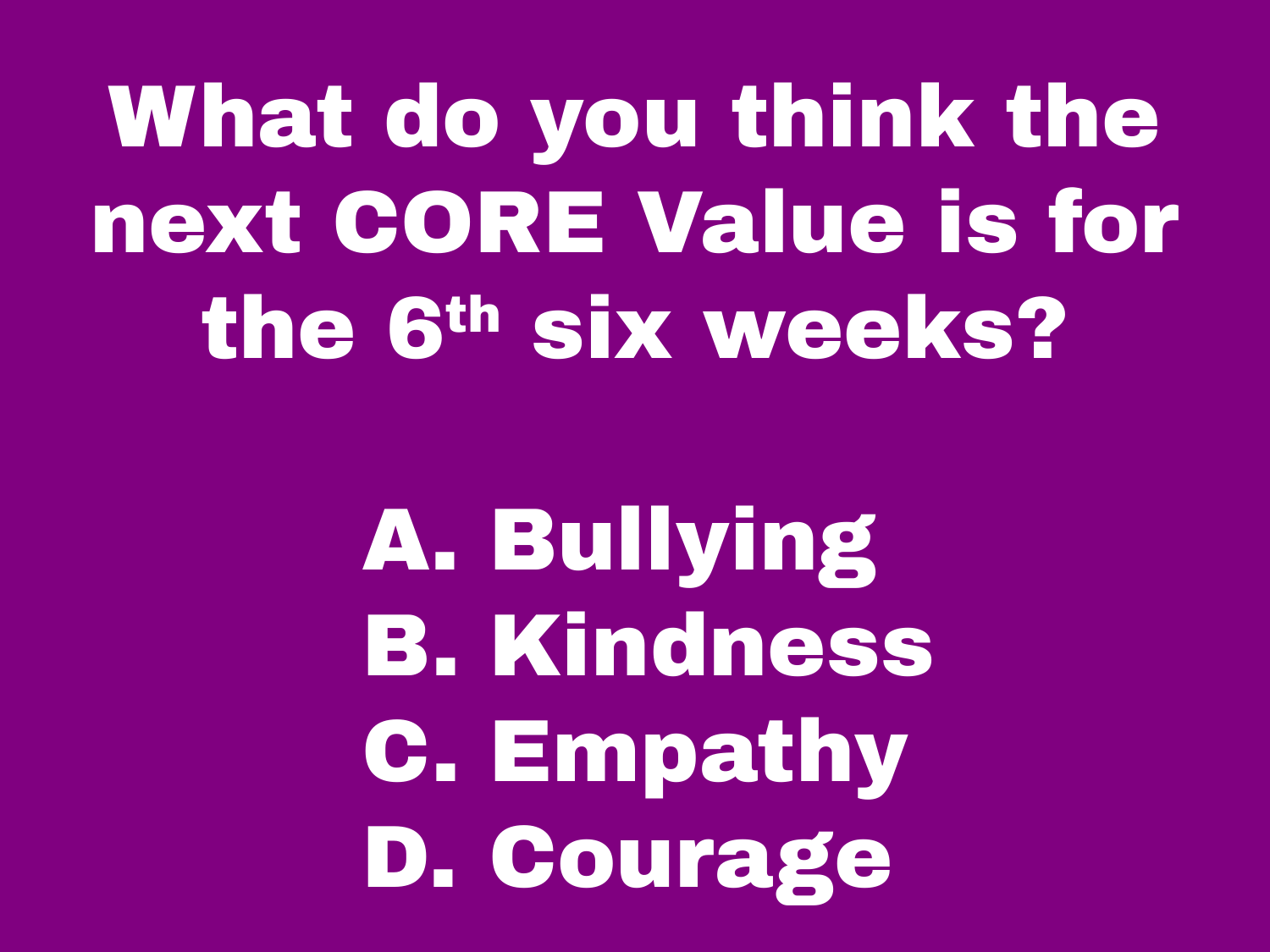

What do you think the next CORE Value is for the 6th six weeks?

Bullying
Kindness
Empathy
Courage